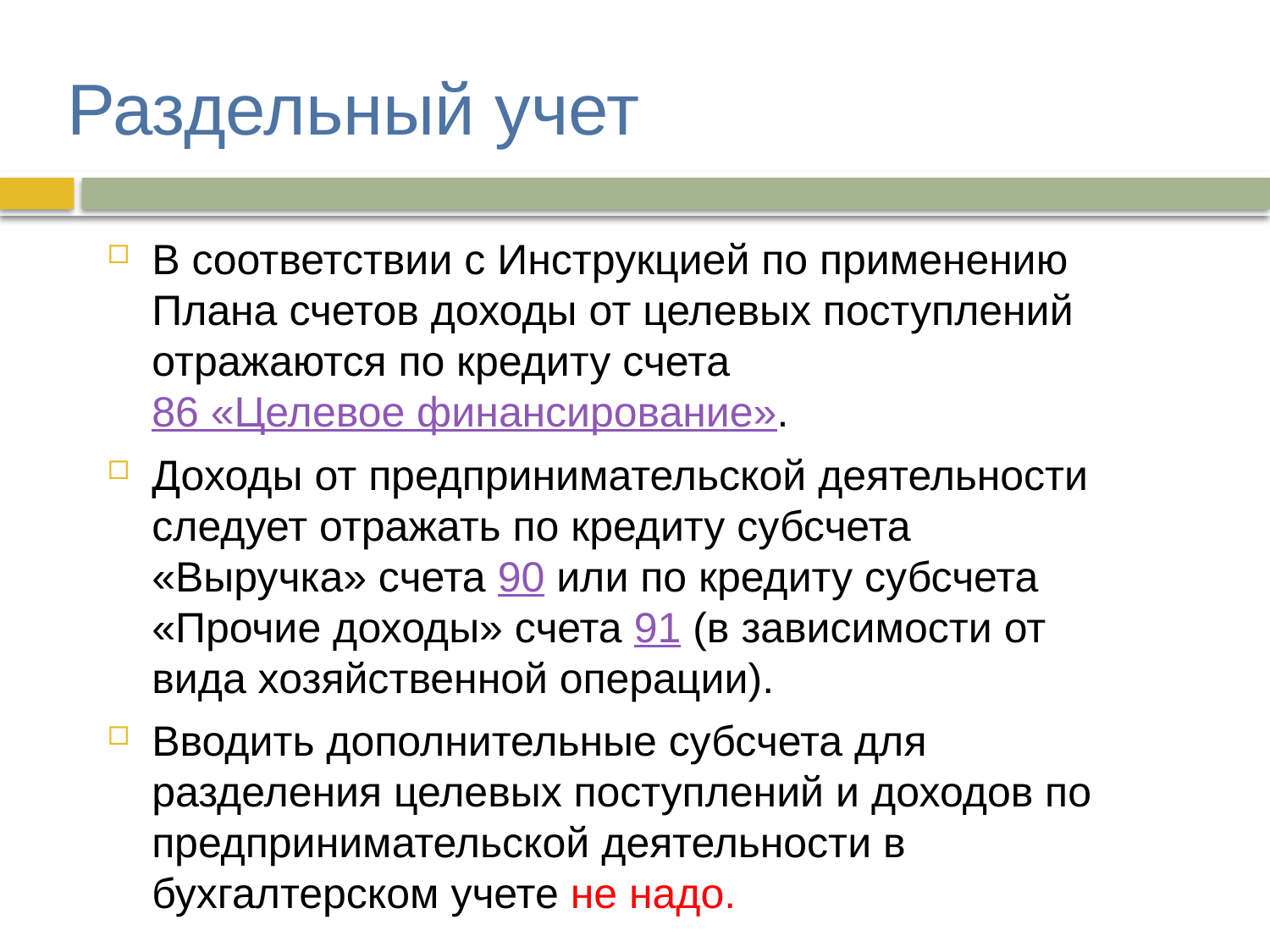

# Раздельный учет
В соответствии с Инструкцией по применению Плана счетов доходы от целевых поступлений отражаются по кредиту счета 86 «Целевое финансирование».
Доходы от предпринимательской деятельности следует отражать по кредиту субсчета «Выручка» счета 90 или по кредиту субсчета «Прочие доходы» счета 91 (в зависимости от вида хозяйственной операции).
Вводить дополнительные субсчета для разделения целевых поступлений и доходов по предпринимательской деятельности в бухгалтерском учете не надо.